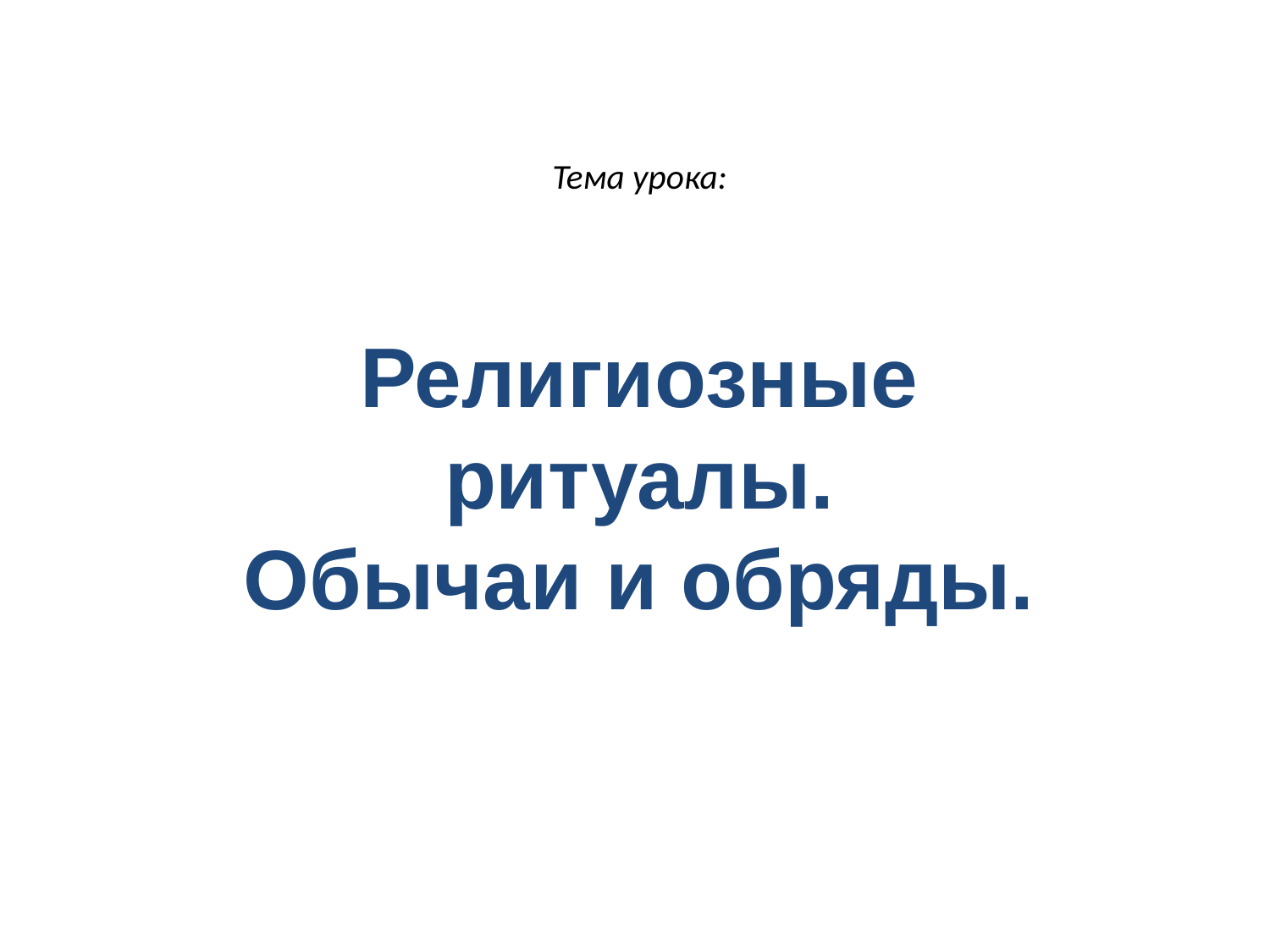

# Тема урока:
Религиозные ритуалы.
Обычаи и обряды.